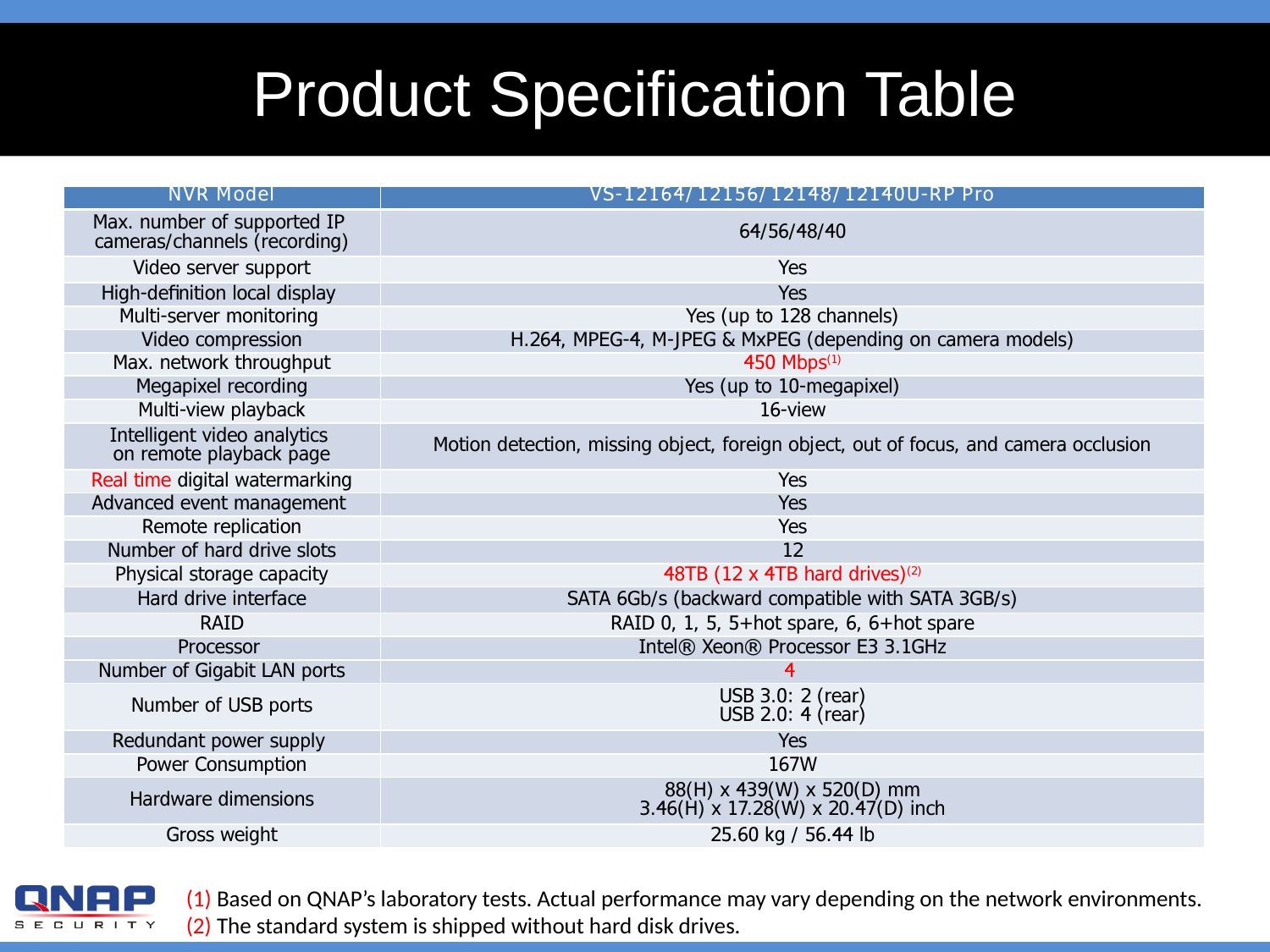

Product Specification Table
# Product Specification Table
| NVR Model | VS-12164/12156/12148/12140U-RP Pro |
| --- | --- |
| Max. number of supported IP cameras/channels (recording) | 64/56/48/40 |
| Video server support | Yes |
| High-definition local display | Yes |
| Multi-server monitoring | Yes (up to 128 channels) |
| Video compression | H.264, MPEG-4, M-JPEG & MxPEG (depending on camera models) |
| Max. network throughput | 450 Mbps(1) |
| Megapixel recording | Yes (up to 10-megapixel) |
| Multi-view playback | 16-view |
| Intelligent video analytics on remote playback page | Motion detection, missing object, foreign object, out of focus, and camera occlusion |
| Real time digital watermarking | Yes |
| Advanced event management | Yes |
| Remote replication | Yes |
| Number of hard drive slots | 12 |
| Physical storage capacity | 48TB (12 x 4TB hard drives)(2) |
| Hard drive interface | SATA 6Gb/s (backward compatible with SATA 3GB/s) |
| RAID | RAID 0, 1, 5, 5+hot spare, 6, 6+hot spare |
| Processor | Intel® Xeon® Processor E3 3.1GHz |
| Number of Gigabit LAN ports | 4 |
| Number of USB ports | USB 3.0: 2 (rear) USB 2.0: 4 (rear) |
| Redundant power supply | Yes |
| Power Consumption | 167W |
| Hardware dimensions | 88(H) x 439(W) x 520(D) mm 3.46(H) x 17.28(W) x 20.47(D) inch |
| Gross weight | 25.60 kg / 56.44 lb |
(1) Based on QNAP’s laboratory tests. Actual performance may vary depending on the network environments.
(2) The standard system is shipped without hard disk drives.